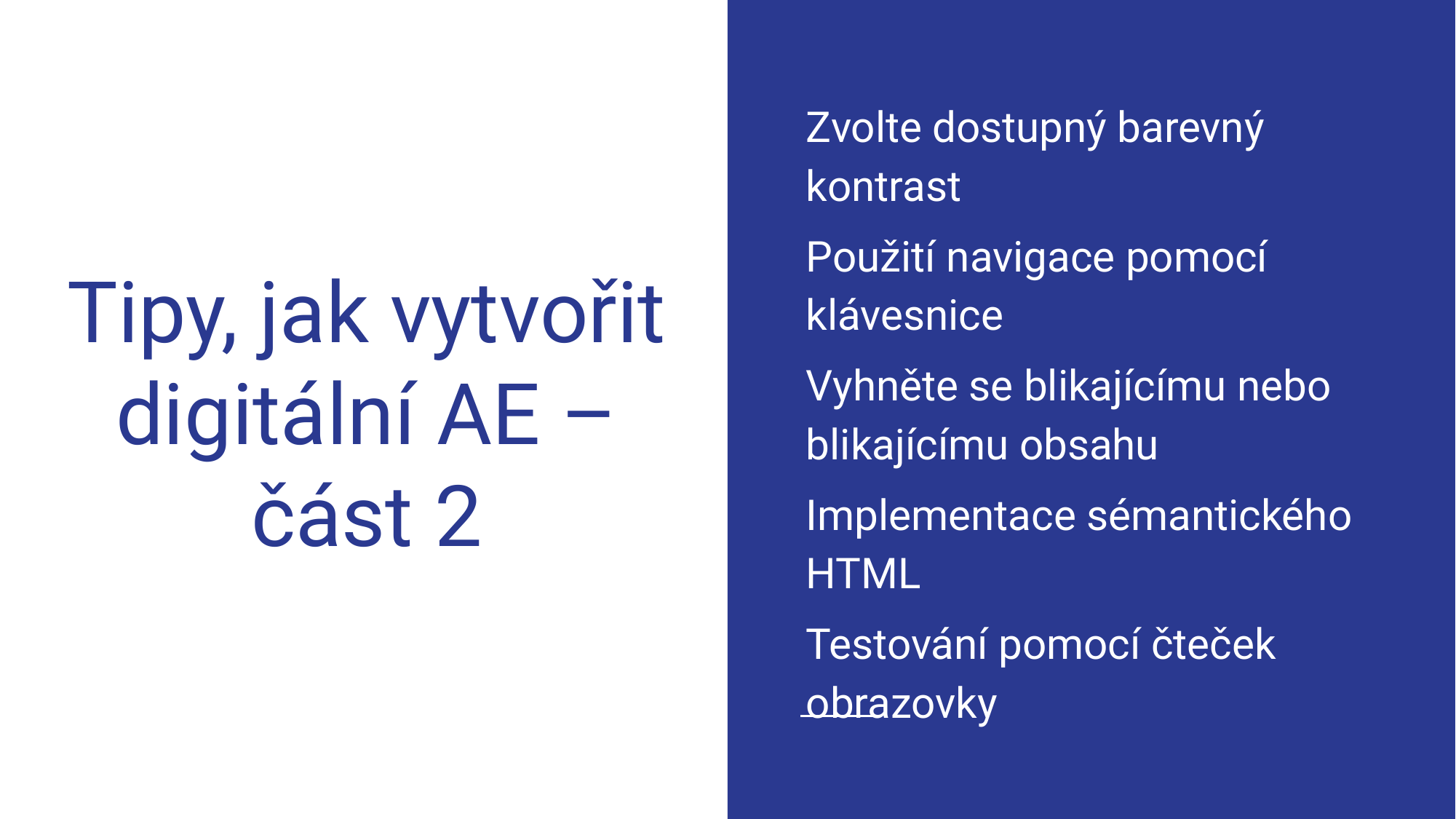

Zvolte dostupný barevný kontrast
Použití navigace pomocí klávesnice
Vyhněte se blikajícímu nebo blikajícímu obsahu
Implementace sémantického HTML
Testování pomocí čteček obrazovky
# Tipy, jak vytvořit digitální AE – část 2